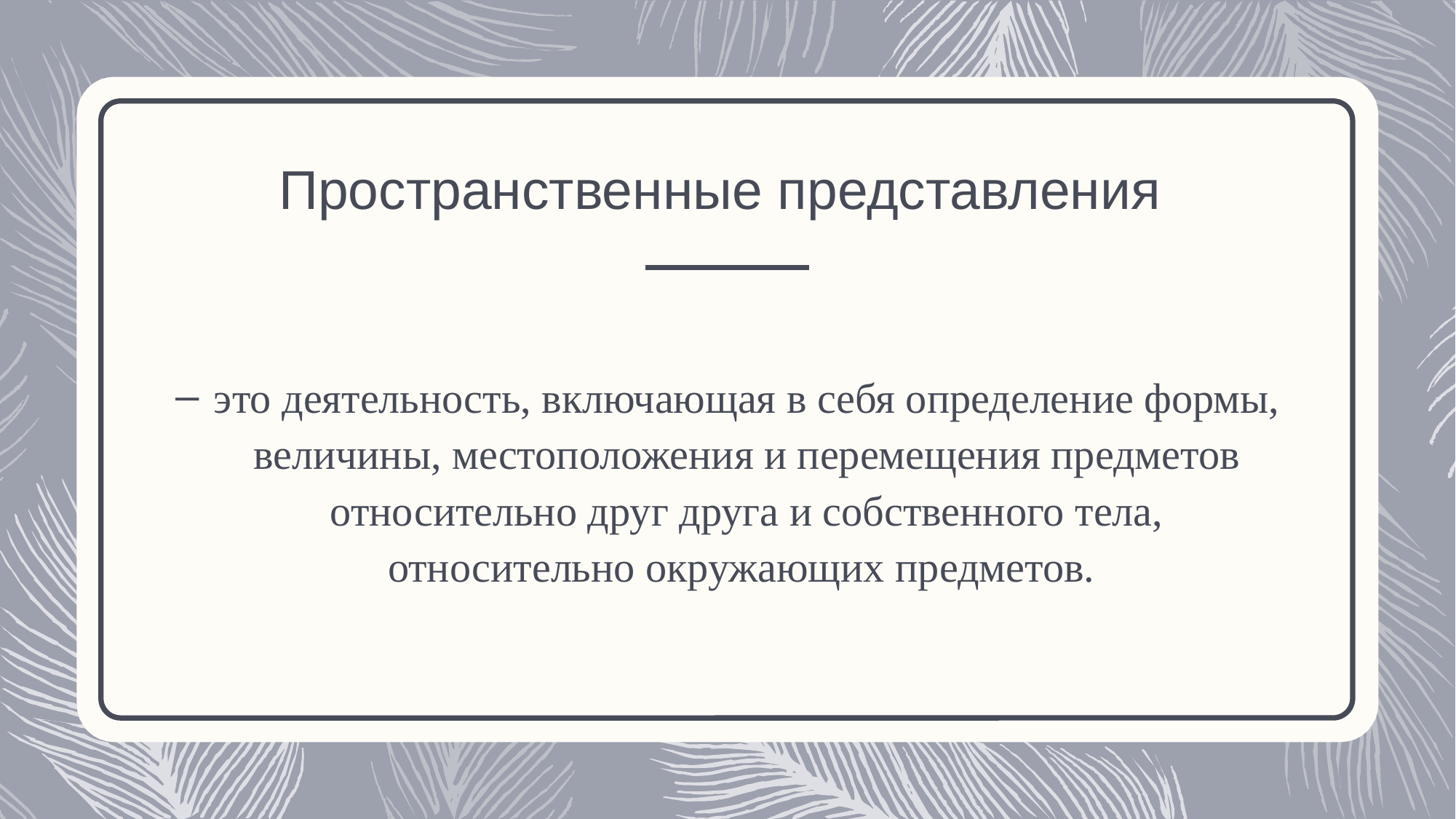

# Пространственные представления
это деятельность, включающая в себя определение формы, величины, местоположения и перемещения предметов относительно друг друга и собственного тела, относительно окружающих предметов.